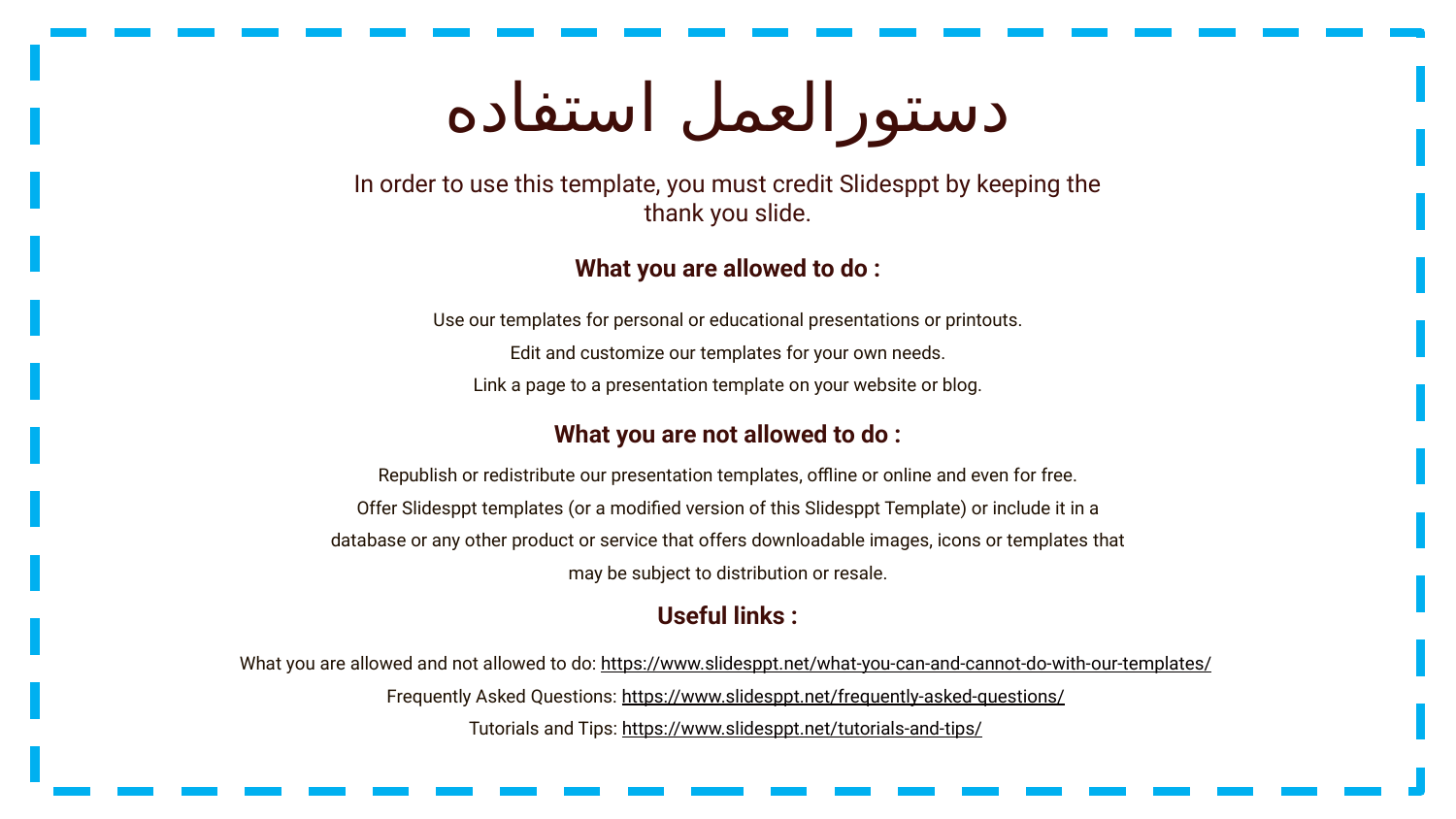

دستورالعمل استفاده
In order to use this template, you must credit Slidesppt by keeping the thank you slide.
What you are allowed to do :
Use our templates for personal or educational presentations or printouts.
Edit and customize our templates for your own needs.
Link a page to a presentation template on your website or blog.
What you are not allowed to do :
Republish or redistribute our presentation templates, offline or online and even for free.
Offer Slidesppt templates (or a modified version of this Slidesppt Template) or include it in a database or any other product or service that offers downloadable images, icons or templates that may be subject to distribution or resale.
Useful links :
What you are allowed and not allowed to do: https://www.slidesppt.net/what-you-can-and-cannot-do-with-our-templates/
Frequently Asked Questions: https://www.slidesppt.net/frequently-asked-questions/
Tutorials and Tips: https://www.slidesppt.net/tutorials-and-tips/